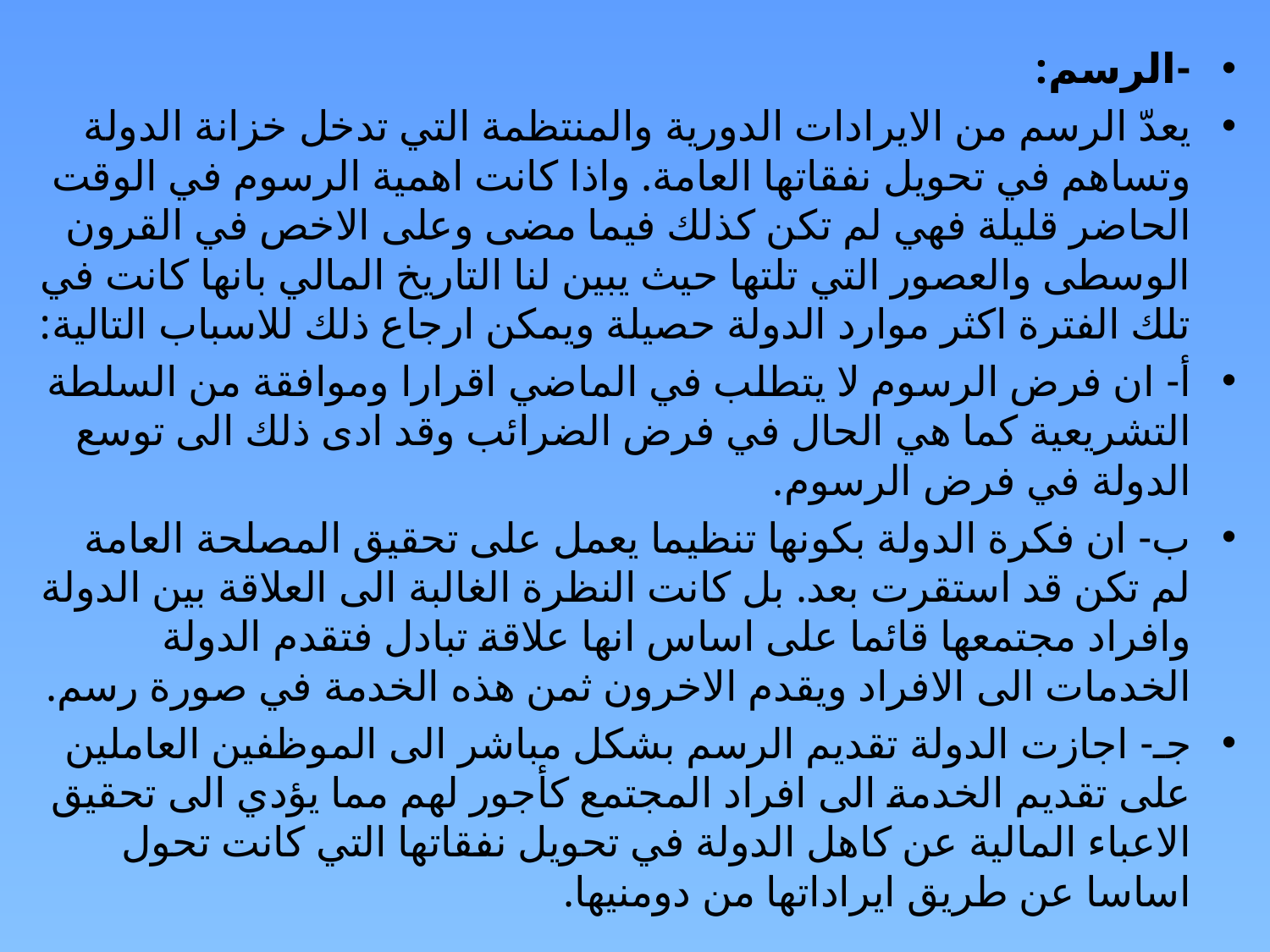

-الرسم:
يعدّ الرسم من الايرادات الدورية والمنتظمة التي تدخل خزانة الدولة وتساهم في تحويل نفقاتها العامة. واذا كانت اهمية الرسوم في الوقت الحاضر قليلة فهي لم تكن كذلك فيما مضى وعلى الاخص في القرون الوسطى والعصور التي تلتها حيث يبين لنا التاريخ المالي بانها كانت في تلك الفترة اكثر موارد الدولة حصيلة ويمكن ارجاع ذلك للاسباب التالية:
أ- ان فرض الرسوم لا يتطلب في الماضي اقرارا وموافقة من السلطة التشريعية كما هي الحال في فرض الضرائب وقد ادى ذلك الى توسع الدولة في فرض الرسوم.
ب- ان فكرة الدولة بكونها تنظيما يعمل على تحقيق المصلحة العامة لم تكن قد استقرت بعد. بل كانت النظرة الغالبة الى العلاقة بين الدولة وافراد مجتمعها قائما على اساس انها علاقة تبادل فتقدم الدولة الخدمات الى الافراد ويقدم الاخرون ثمن هذه الخدمة في صورة رسم.
جـ- اجازت الدولة تقديم الرسم بشكل مباشر الى الموظفين العاملين على تقديم الخدمة الى افراد المجتمع كأجور لهم مما يؤدي الى تحقيق الاعباء المالية عن كاهل الدولة في تحويل نفقاتها التي كانت تحول اساسا عن طريق ايراداتها من دومنيها.